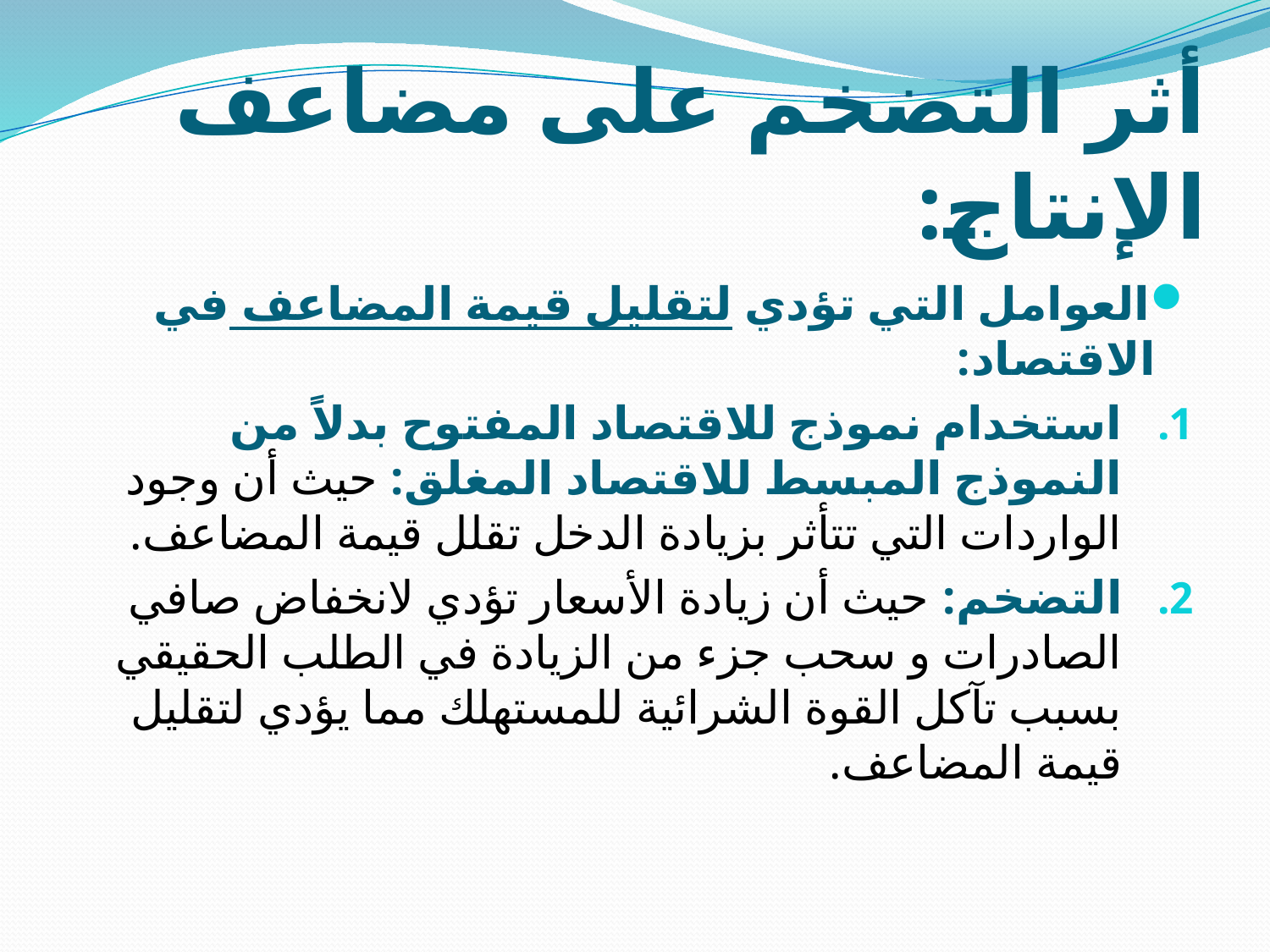

# أثر التضخم على مضاعف الإنتاج:
العوامل التي تؤدي لتقليل قيمة المضاعف في الاقتصاد:
استخدام نموذج للاقتصاد المفتوح بدلاً من النموذج المبسط للاقتصاد المغلق: حيث أن وجود الواردات التي تتأثر بزيادة الدخل تقلل قيمة المضاعف.
التضخم: حيث أن زيادة الأسعار تؤدي لانخفاض صافي الصادرات و سحب جزء من الزيادة في الطلب الحقيقي بسبب تآكل القوة الشرائية للمستهلك مما يؤدي لتقليل قيمة المضاعف.